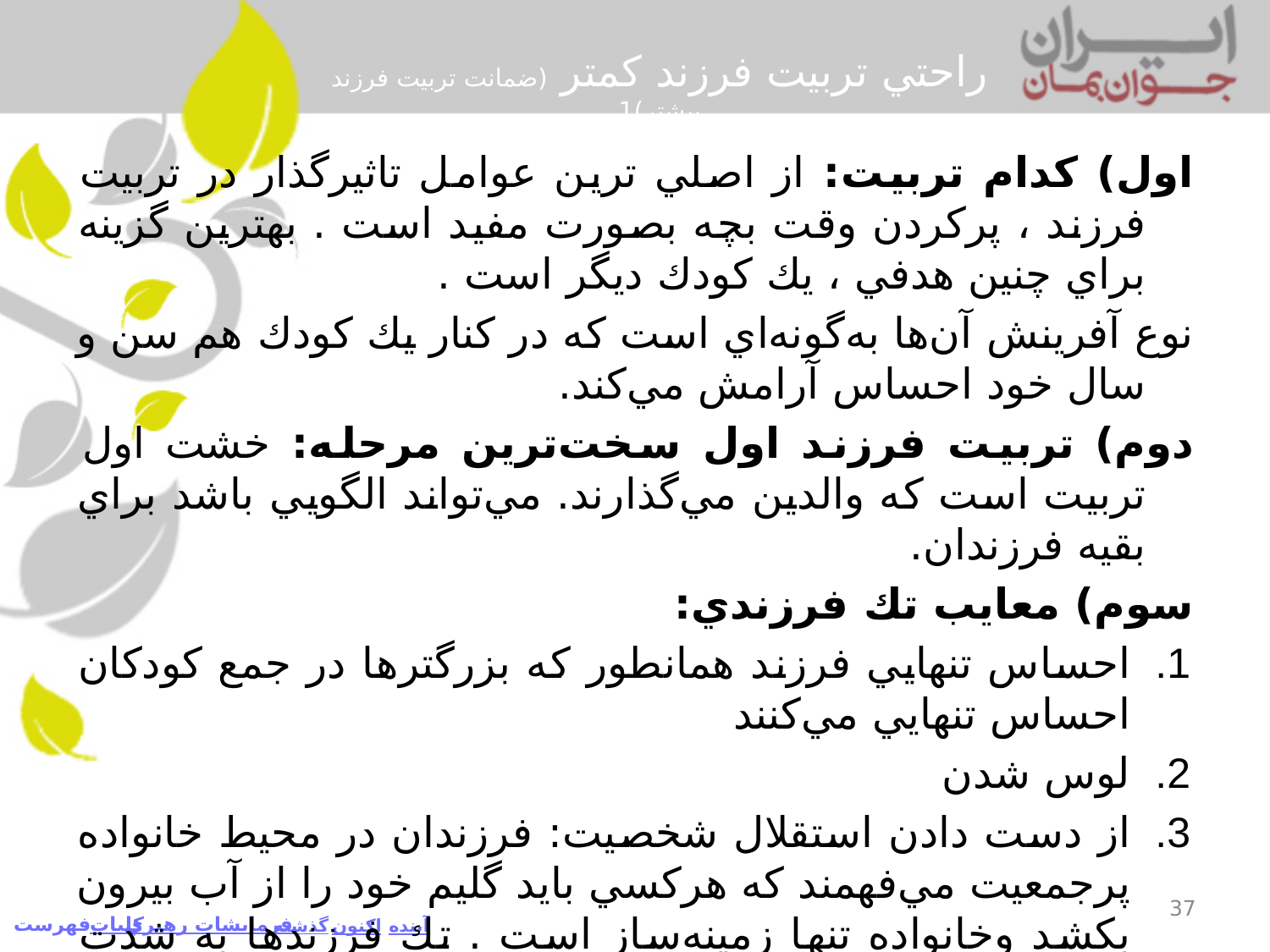

# راحتي تربيت فرزند كمتر (ضمانت تربيت فرزند بيشتر)1
اول) كدام تربيت: از اصلي ترين عوامل تاثيرگذار در تربيت فرزند ، پركردن وقت بچه بصورت مفيد است . بهترين گزينه براي چنين هدفي ، يك كودك ديگر است .
	نوع آفرينش آن‌ها به‌گونه‌اي است كه در كنار يك كودك هم سن و سال خود احساس آرامش مي‌كند.
دوم) تربيت فرزند اول سخت‌ترين مرحله: خشت اول تربيت است كه والدين مي‌گذارند. مي‌تواند الگويي باشد براي بقيه فرزندان.
سوم) معايب تك فرزندي:
احساس تنهايي فرزند همانطور كه بزرگترها در جمع كودكان احساس تنهايي مي‌كنند
لوس شدن
از دست دادن استقلال شخصيت: فرزندان در محيط خانواده پرجمعيت مي‌فهمند كه هركسي بايد گليم خود را از آب بيرون بكشد وخانواده تنها زمينه‌ساز است . تك فرزند‌ها به شدت وابسته به خانواده بار آمده و استقلال شخصيت خود را از دست داده‌اند.
37